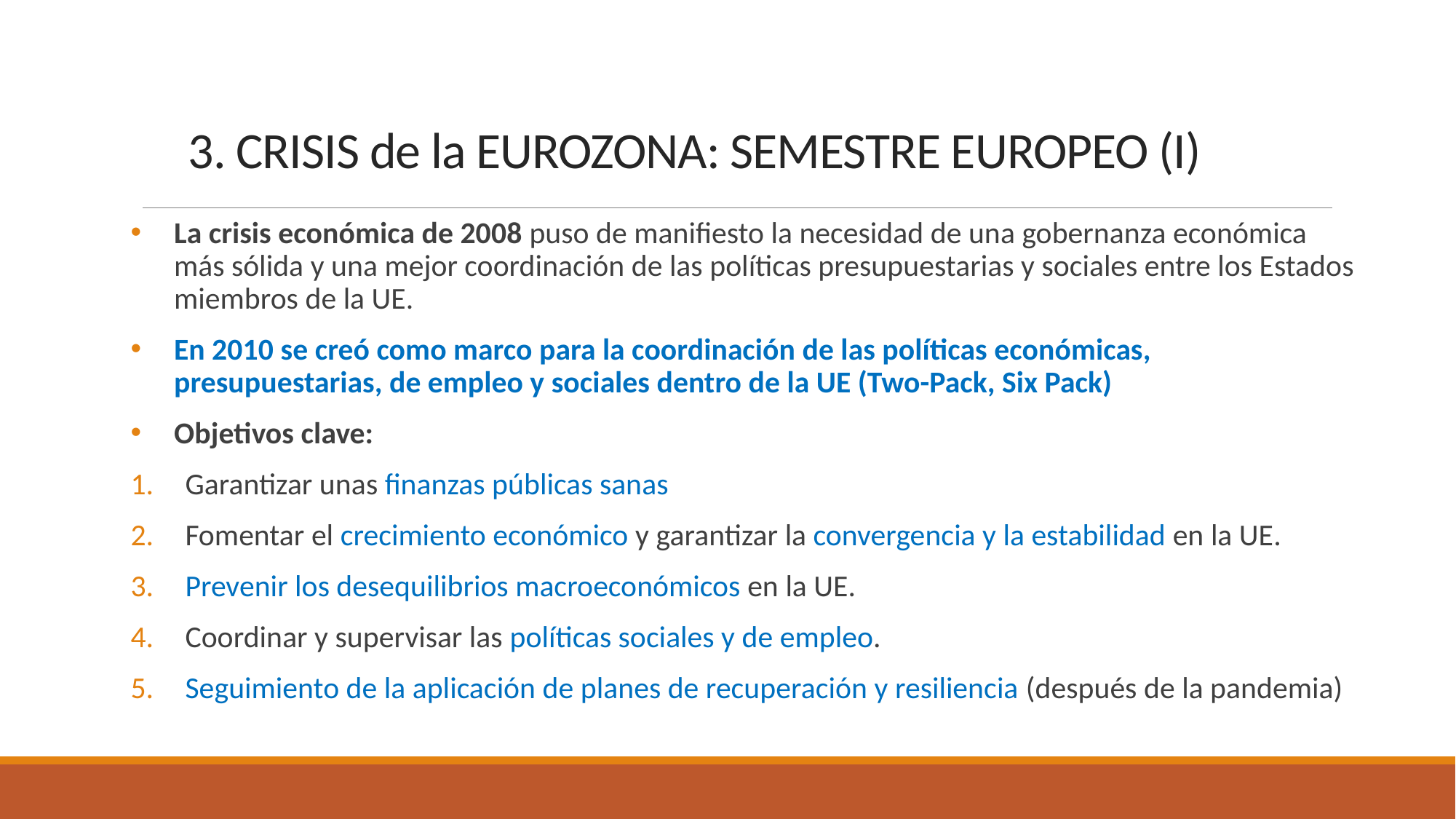

3. CRISIS de la EUROZONA: SEMESTRE EUROPEO (I)
La crisis económica de 2008 puso de manifiesto la necesidad de una gobernanza económica más sólida y una mejor coordinación de las políticas presupuestarias y sociales entre los Estados miembros de la UE.
En 2010 se creó como marco para la coordinación de las políticas económicas, presupuestarias, de empleo y sociales dentro de la UE (Two-Pack, Six Pack)
Objetivos clave:
Garantizar unas finanzas públicas sanas
Fomentar el crecimiento económico y garantizar la convergencia y la estabilidad en la UE.
Prevenir los desequilibrios macroeconómicos en la UE.
Coordinar y supervisar las políticas sociales y de empleo.
Seguimiento de la aplicación de planes de recuperación y resiliencia (después de la pandemia)